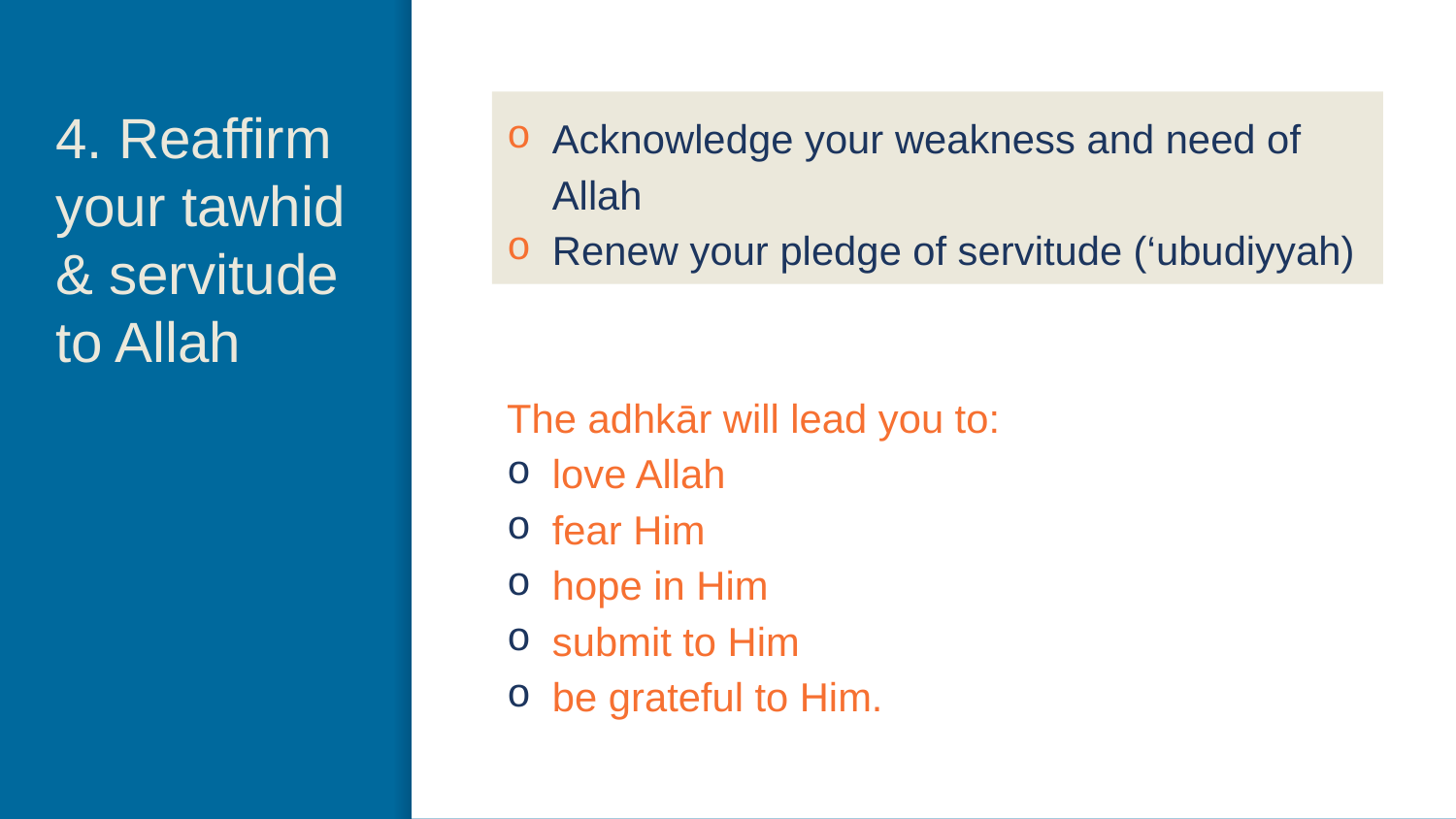

# 4. Reaffirm your tawhid & servitude to Allah
Acknowledge your weakness and need of Allah
Renew your pledge of servitude (‘ubudiyyah)

The adhkār will lead you to:
love Allah
fear Him
hope in Him
submit to Him
be grateful to Him.